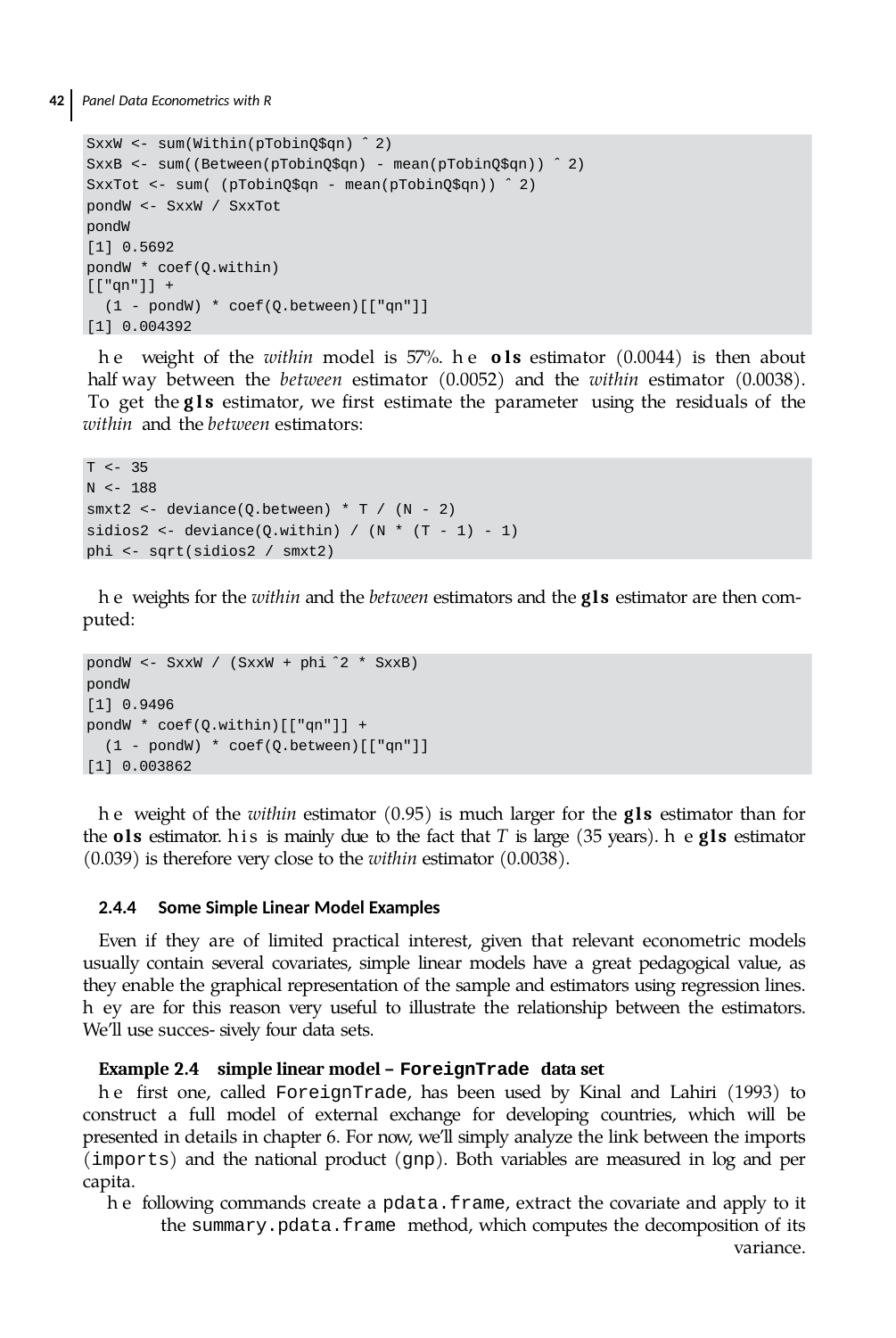

42  Panel Data Econometrics with R

SxxW <- sum(Within(pTobinQ$qn) ̂ 2)
SxxB <- sum((Between(pTobinQ$qn) - mean(pTobinQ$qn)) ̂ 2) SxxTot <- sum( (pTobinQ$qn - mean(pTobinQ$qn)) ̂ 2)
pondW <- SxxW / SxxTot pondW
[1] 0.5692
pondW * coef(Q.within)[["qn"]] +
(1 - pondW) * coef(Q.between)[["qn"]] [1] 0.004392
he  weight  of  the  within  model  is  57%.  he  ols  estimator  (0.0044)  is  then  about  half way  between  the  between  estimator  (0.0052)  and  the  within  estimator  (0.0038).  To  get  the gls  estimator, we ﬁrst  estimate the  parameter  using the  residuals of  the within  and the between estimators:
T <- 35
N <- 188
smxt2 <- deviance(Q.between) * T / (N - 2) sidios2 <- deviance(Q.within) / (N * (T - 1) - 1) phi <- sqrt(sidios2 / smxt2)
he weights for the within and the between estimators and the gls estimator are then com- puted:
pondW <- SxxW / (SxxW + phi ̂ 2 * SxxB)
pondW
[1] 0.9496
pondW * coef(Q.within)[["qn"]] +
(1 - pondW) * coef(Q.between)[["qn"]] [1] 0.003862
he weight of the within estimator (0.95) is much larger for the gls estimator than for the ols estimator. his is mainly due to the fact that T is large (35 years). he gls estimator (0.039) is therefore very close to the within estimator (0.0038).

2.4.4  Some Simple Linear Model Examples
Even if they are of limited practical interest, given that relevant econometric models usually contain several covariates, simple linear models have a great pedagogical value, as they enable the graphical representation of the sample and estimators using regression lines. hey are for this reason very useful to illustrate the relationship between the estimators. We’ll use succes- sively four data sets.

Example 2.4  simple linear model – ForeignTrade data set
he ﬁrst one, called ForeignTrade, has been used by Kinal and Lahiri (1993) to construct a full model of external exchange for developing countries, which will be presented in details in chapter 6. For now, we’ll simply analyze the link between the imports (imports) and the national product (gnp). Both variables are measured in log and per capita.
he following commands create a pdata.frame, extract the covariate and apply to it
the summary.pdata.frame method, which computes the decomposition of its variance.